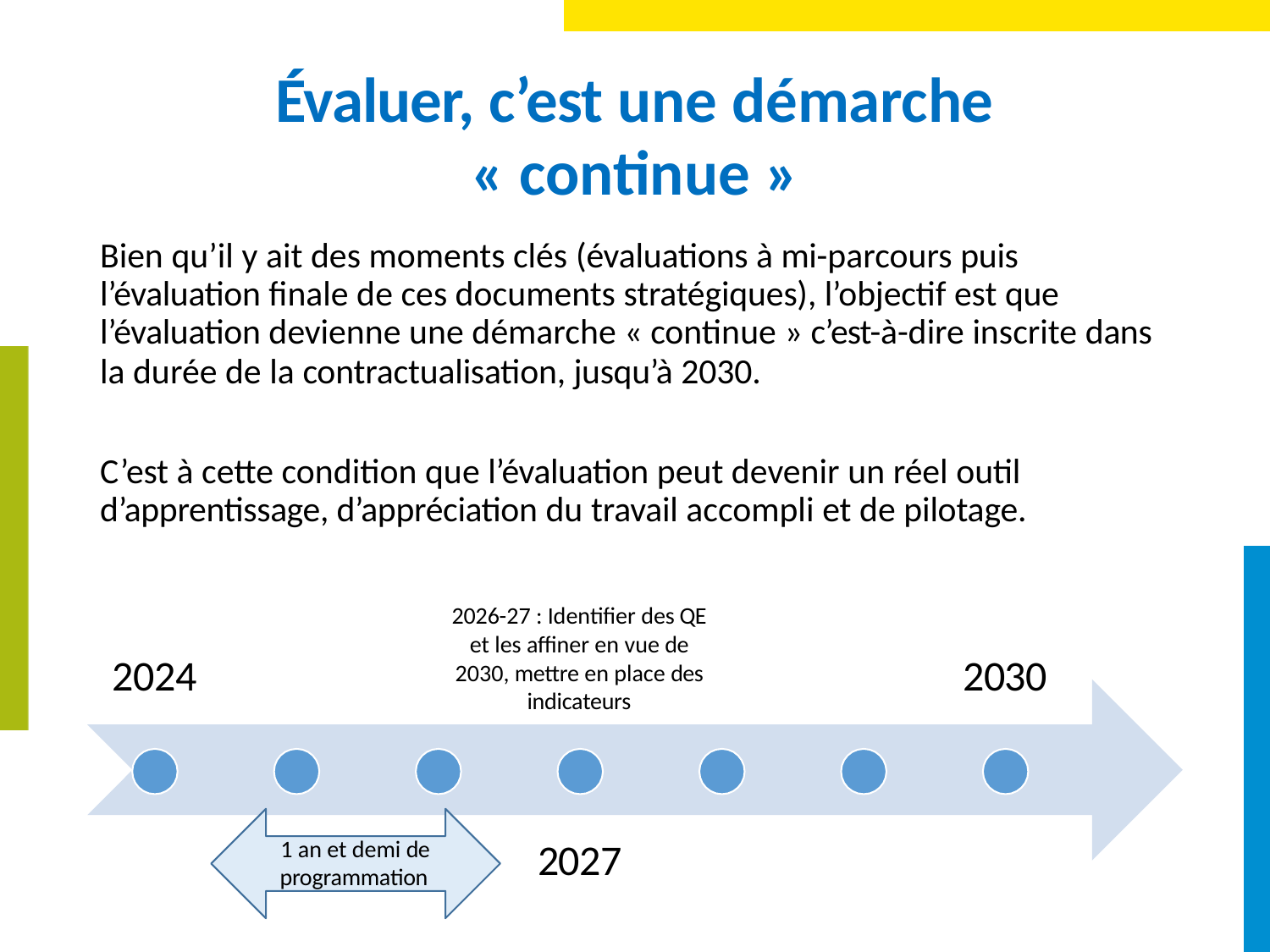

# Évaluer, c’est une démarche
« continue »
Bien qu’il y ait des moments clés (évaluations à mi-parcours puis
l’évaluation finale de ces documents stratégiques), l’objectif est que
l’évaluation devienne une démarche « continue » c’est-à-dire inscrite dans
la durée de la contractualisation, jusqu’à 2030.

C’est à cette condition que l’évaluation peut devenir un réel outil d’apprentissage, d’appréciation du travail accompli et de pilotage.
2026-27 : Identifier des QE et les affiner en vue de 2030, mettre en place des indicateurs
2024
2030

2027
1 an et demi de programmation